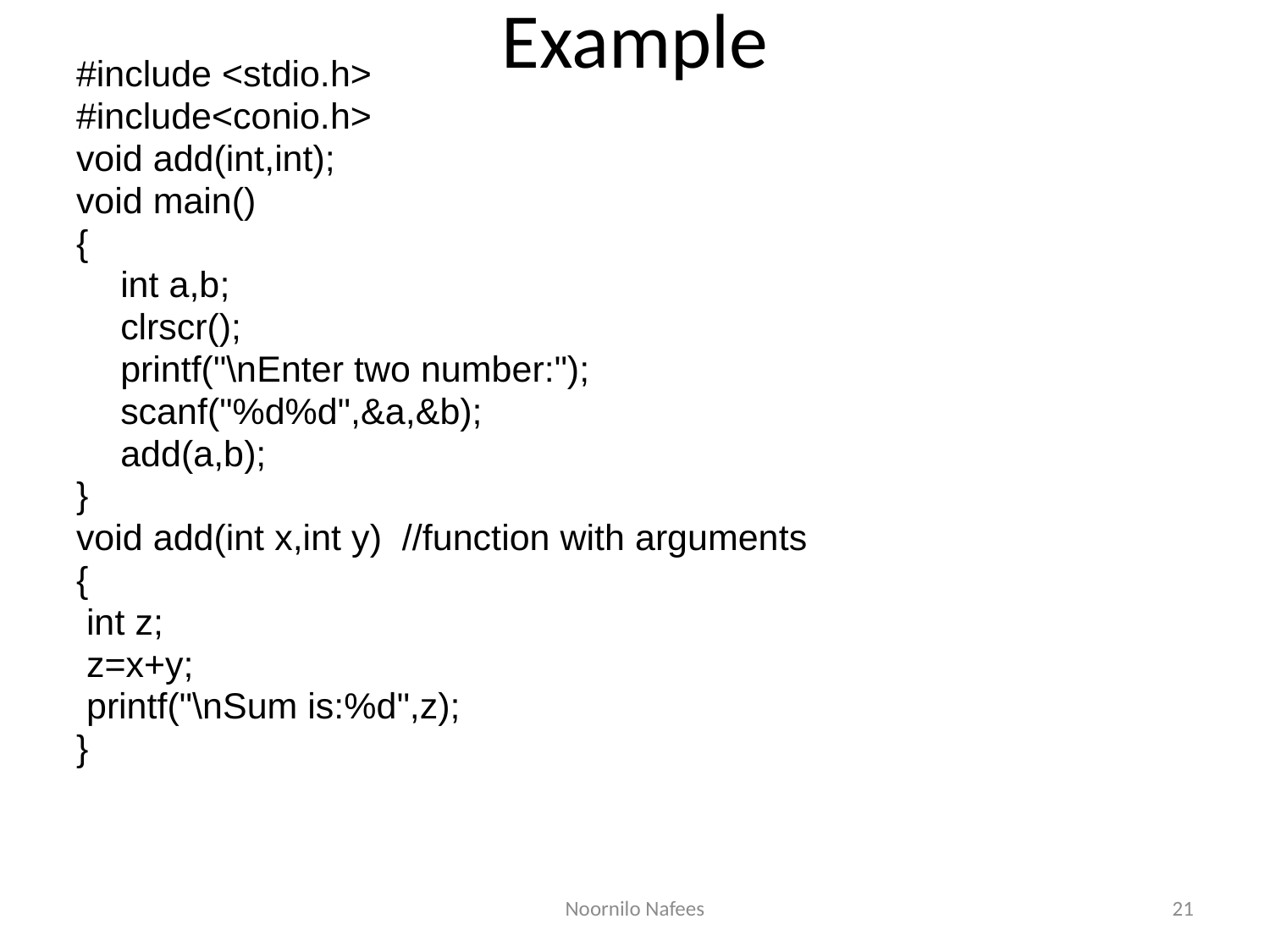

# Example
#include <stdio.h>
#include<conio.h>
void add(int,int);
void main()
{
	int a,b;
	clrscr();
	printf("\nEnter two number:");
	scanf("%d%d",&a,&b);
	add(a,b);
}
void add(int x,int y)  //function with arguments
{
 int z;
 z=x+y;
 printf("\nSum is:%d",z);
}
Noornilo Nafees
21